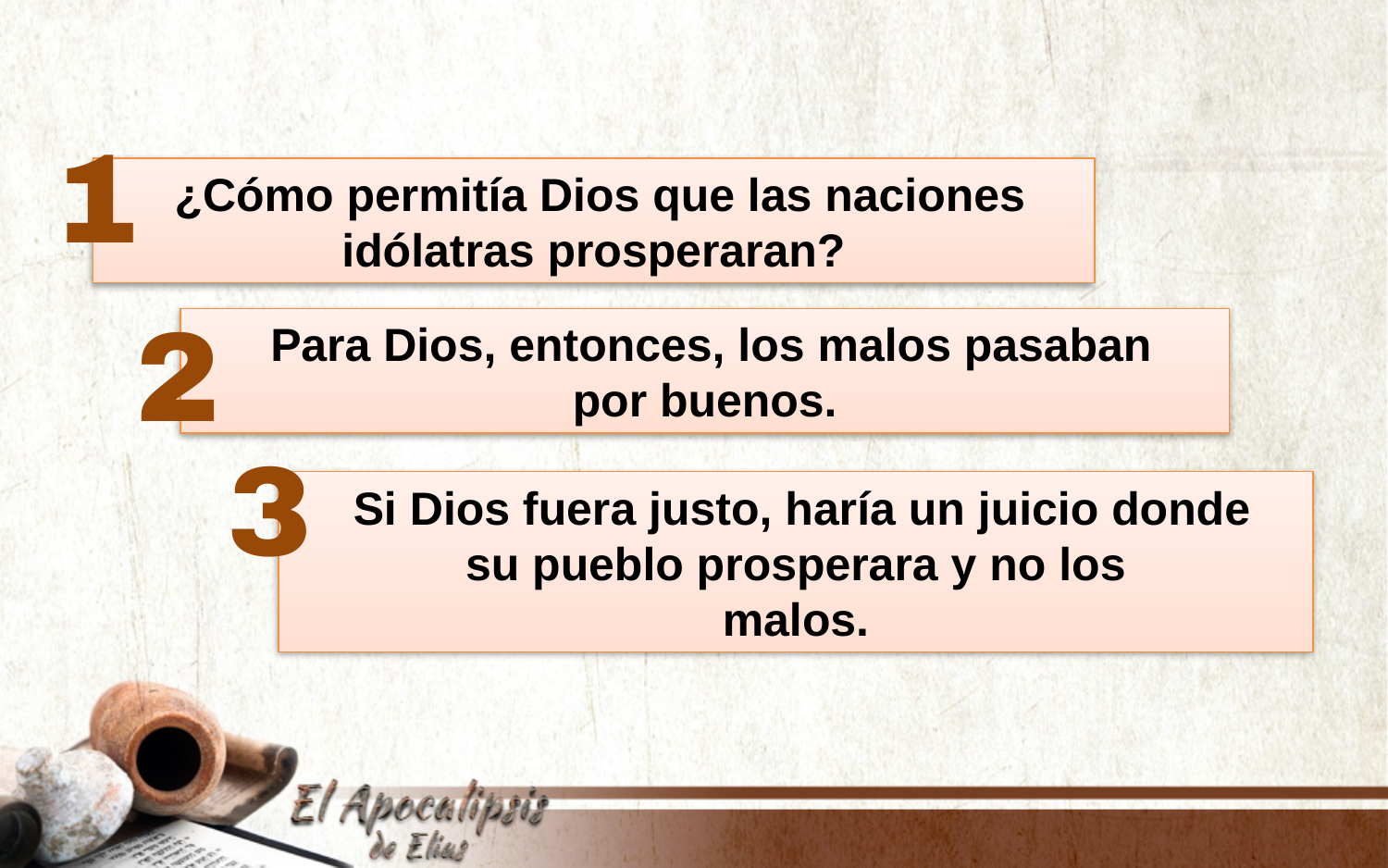

1
 ¿Cómo permitía Dios que las naciones idólatras prosperaran?
2
 Para Dios, entonces, los malos pasaban
por buenos.
3
 Si Dios fuera justo, haría un juicio donde
su pueblo prosperara y no los
malos.